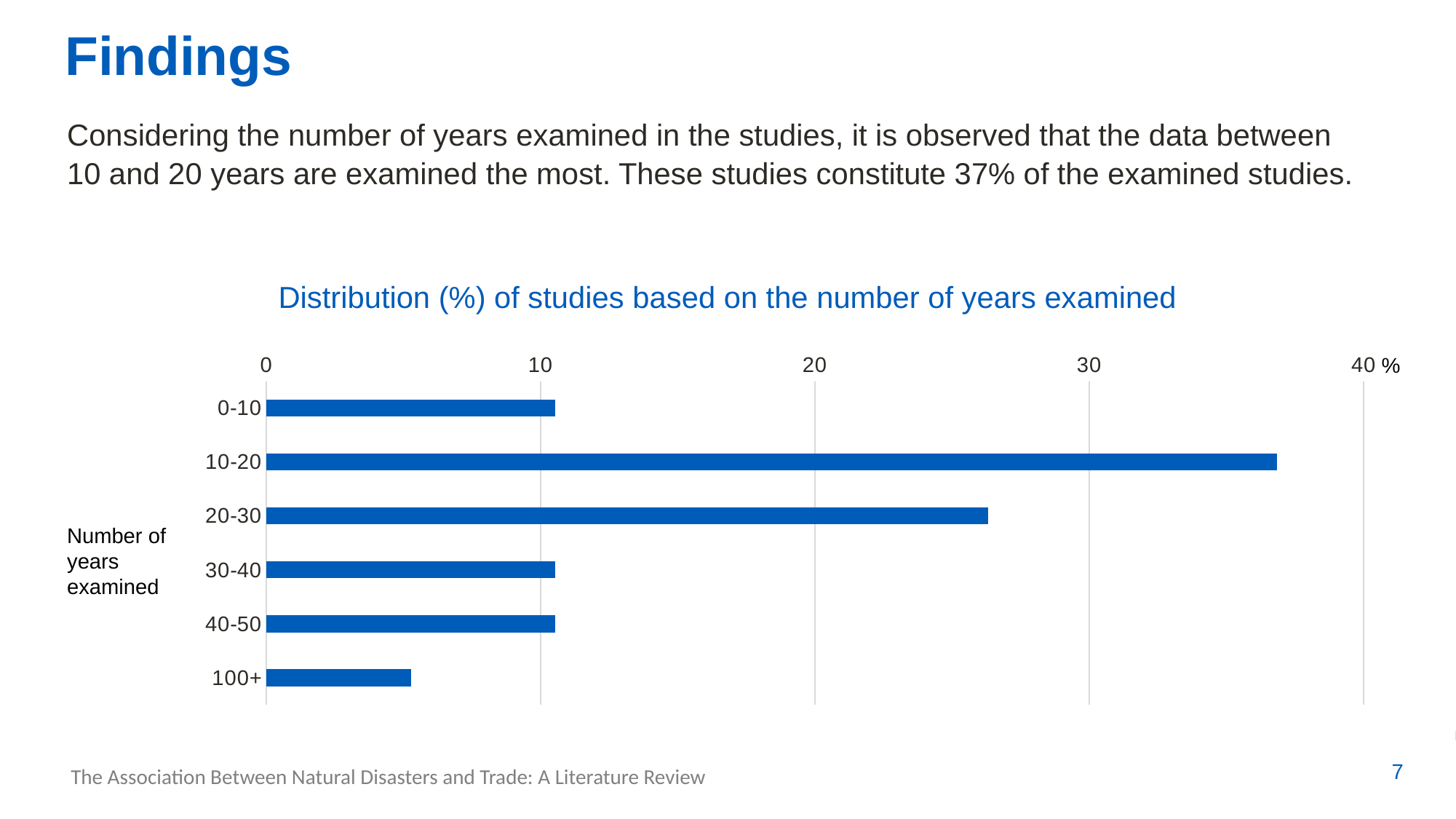

Findings
Considering the number of years examined in the studies, it is observed that the data between 10 and 20 years are examined the most. These studies constitute 37% of the examined studies.
Distribution (%) of studies based on the number of years examined
%

### Chart

| Category | Sayı |
|---|---|
| 0-10 | 10.526315789473683 |
| 10-20 | 36.84210526315789 |
| 20-30 | 26.31578947368421 |
| 30-40 | 10.526315789473683 |
| 40-50 | 10.526315789473683 |
| 100+ | 5.263157894736842 |
Number of years examined

7
The Association Between Natural Disasters and Trade: A Literature Review